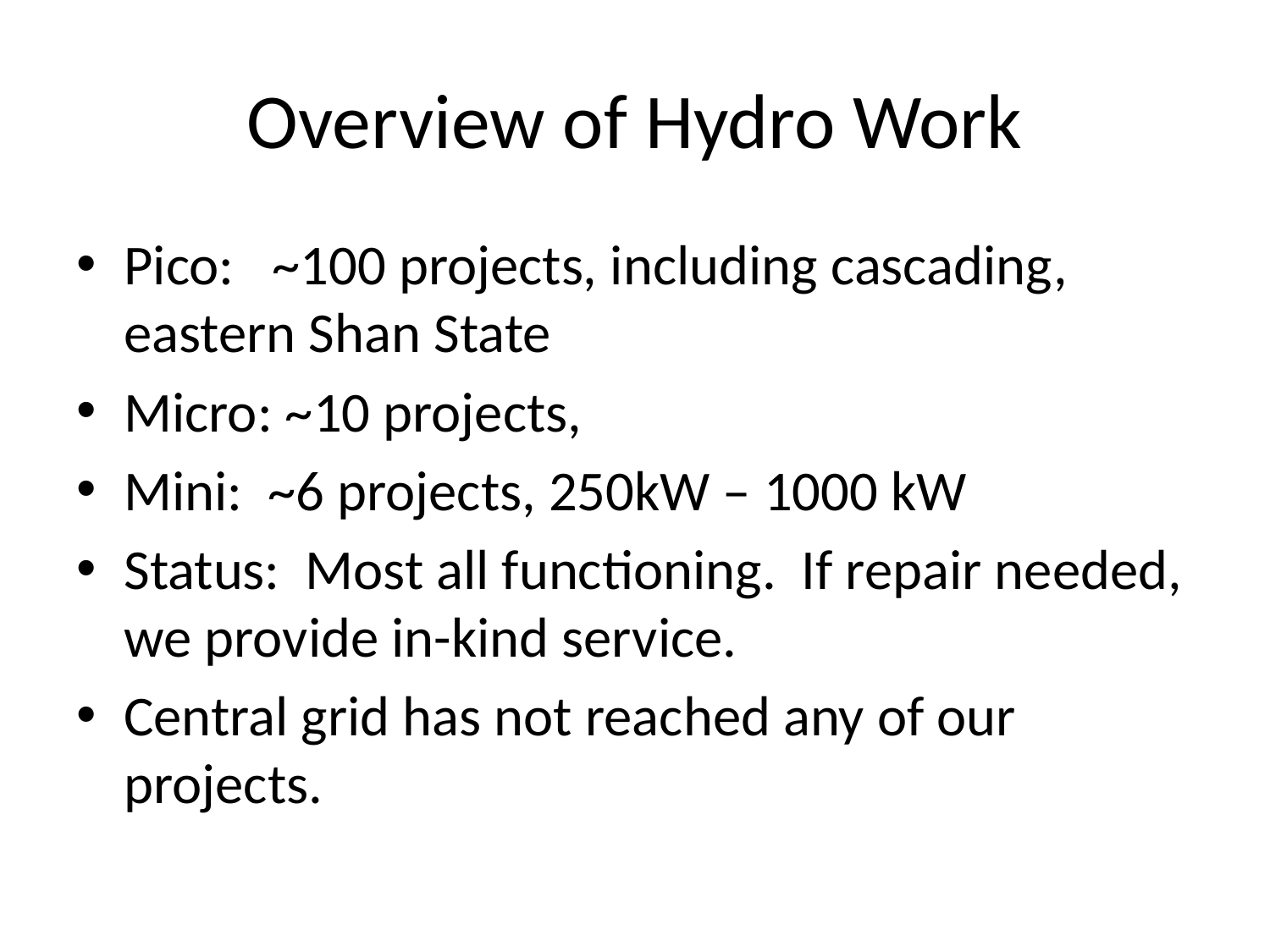

# Overview of Hydro Work
Pico:   ~100 projects, including cascading, eastern Shan State
Micro: ~10 projects,
Mini:  ~6 projects, 250kW – 1000 kW
Status:  Most all functioning.  If repair needed, we provide in-kind service.
Central grid has not reached any of our projects.